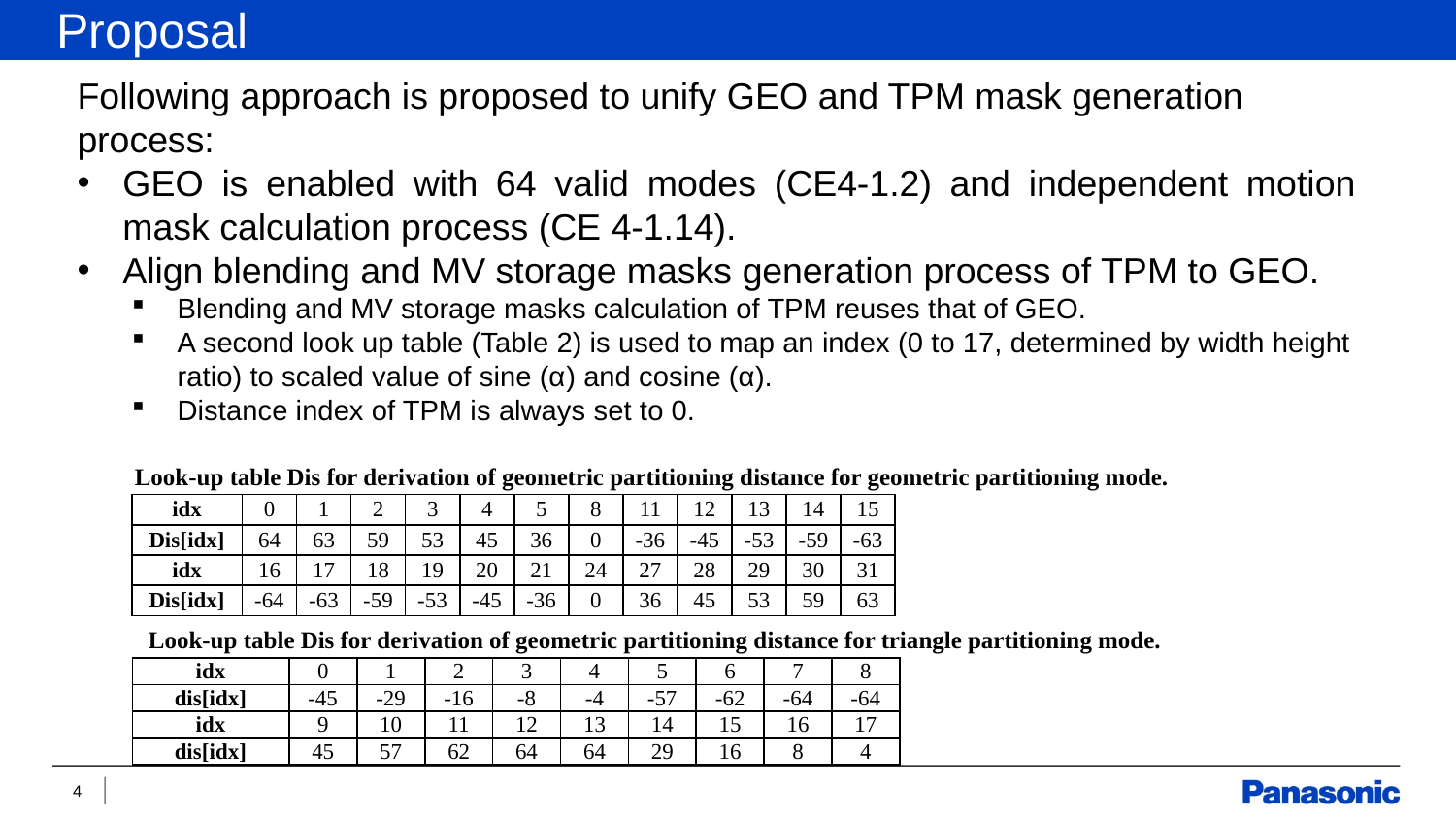

Proposal
Following approach is proposed to unify GEO and TPM mask generation process:
GEO is enabled with 64 valid modes (CE4-1.2) and independent motion mask calculation process (CE 4-1.14).
Align blending and MV storage masks generation process of TPM to GEO.
Blending and MV storage masks calculation of TPM reuses that of GEO.
A second look up table (Table 2) is used to map an index (0 to 17, determined by width height ratio) to scaled value of sine (α) and cosine (α).
Distance index of TPM is always set to 0.

Look-up table Dis for derivation of geometric partitioning distance for geometric partitioning mode.
| idx | 0 | 1 | 2 | 3 | 4 | 5 | 8 | 11 | 12 | 13 | 14 | 15 |
| --- | --- | --- | --- | --- | --- | --- | --- | --- | --- | --- | --- | --- |
| Dis[idx] | 64 | 63 | 59 | 53 | 45 | 36 | 0 | -36 | -45 | -53 | -59 | -63 |
| idx | 16 | 17 | 18 | 19 | 20 | 21 | 24 | 27 | 28 | 29 | 30 | 31 |
| Dis[idx] | -64 | -63 | -59 | -53 | -45 | -36 | 0 | 36 | 45 | 53 | 59 | 63 |
Look-up table Dis for derivation of geometric partitioning distance for triangle partitioning mode.
| idx | 0 | 1 | 2 | 3 | 4 | 5 | 6 | 7 | 8 |
| --- | --- | --- | --- | --- | --- | --- | --- | --- | --- |
| dis[idx] | -45 | -29 | -16 | -8 | -4 | -57 | -62 | -64 | -64 |
| idx | 9 | 10 | 11 | 12 | 13 | 14 | 15 | 16 | 17 |
| dis[idx] | 45 | 57 | 62 | 64 | 64 | 29 | 16 | 8 | 4 |